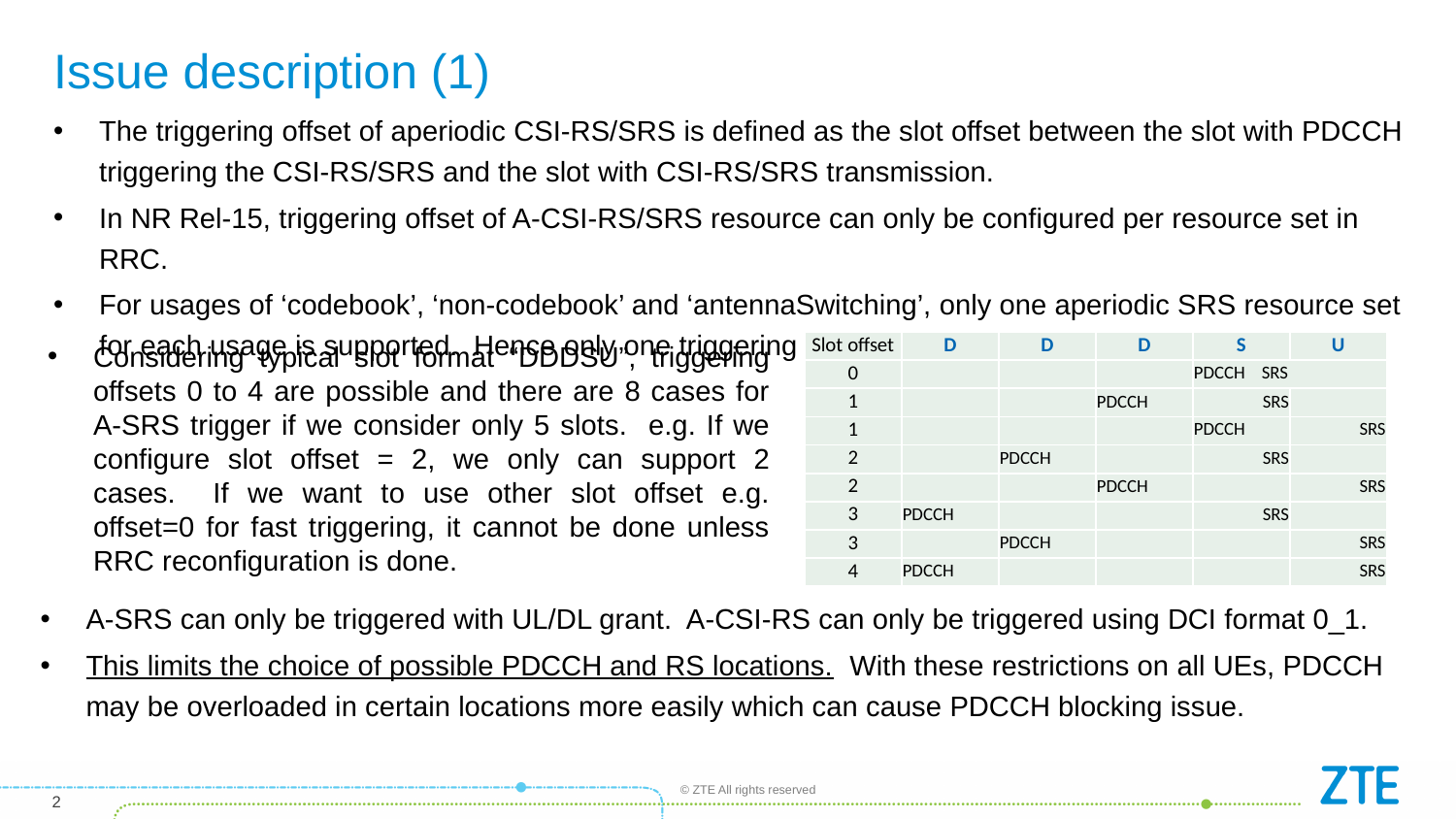

# Issue description (1)
The triggering offset of aperiodic CSI-RS/SRS is defined as the slot offset between the slot with PDCCH triggering the CSI-RS/SRS and the slot with CSI-RS/SRS transmission.
In NR Rel-15, triggering offset of A-CSI-RS/SRS resource can only be configured per resource set in RRC.
For usages of ‘codebook’, ‘non-codebook’ and ‘antennaSwitching’, only one aperiodic SRS resource set for each usage is supported.  Hence only one triggering offset is allowed for each usage.

Considering typical slot format “DDDSU”, triggering offsets 0 to 4 are possible and there are 8 cases for A-SRS trigger if we consider only 5 slots.  e.g. If we configure slot offset = 2, we only can support 2 cases.  If we want to use other slot offset e.g. offset=0 for fast triggering, it cannot be done unless RRC reconfiguration is done.
| Slot offset | D | D | D | S | U |
| --- | --- | --- | --- | --- | --- |
| 0 |  |  |  | PDCCH SRS |  |
| 1 |  |  | PDCCH | SRS |  |
| 1 |  |  |  | PDCCH | SRS |
| 2 |  | PDCCH |  | SRS |  |
| 2 |  |  | PDCCH |  | SRS |
| 3 | PDCCH |  |  | SRS |  |
| 3 |  | PDCCH |  |  | SRS |
| 4 | PDCCH |  |  |  | SRS |
A-SRS can only be triggered with UL/DL grant.  A-CSI-RS can only be triggered using DCI format 0_1.
This limits the choice of possible PDCCH and RS locations.  With these restrictions on all UEs, PDCCH may be overloaded in certain locations more easily which can cause PDCCH blocking issue.